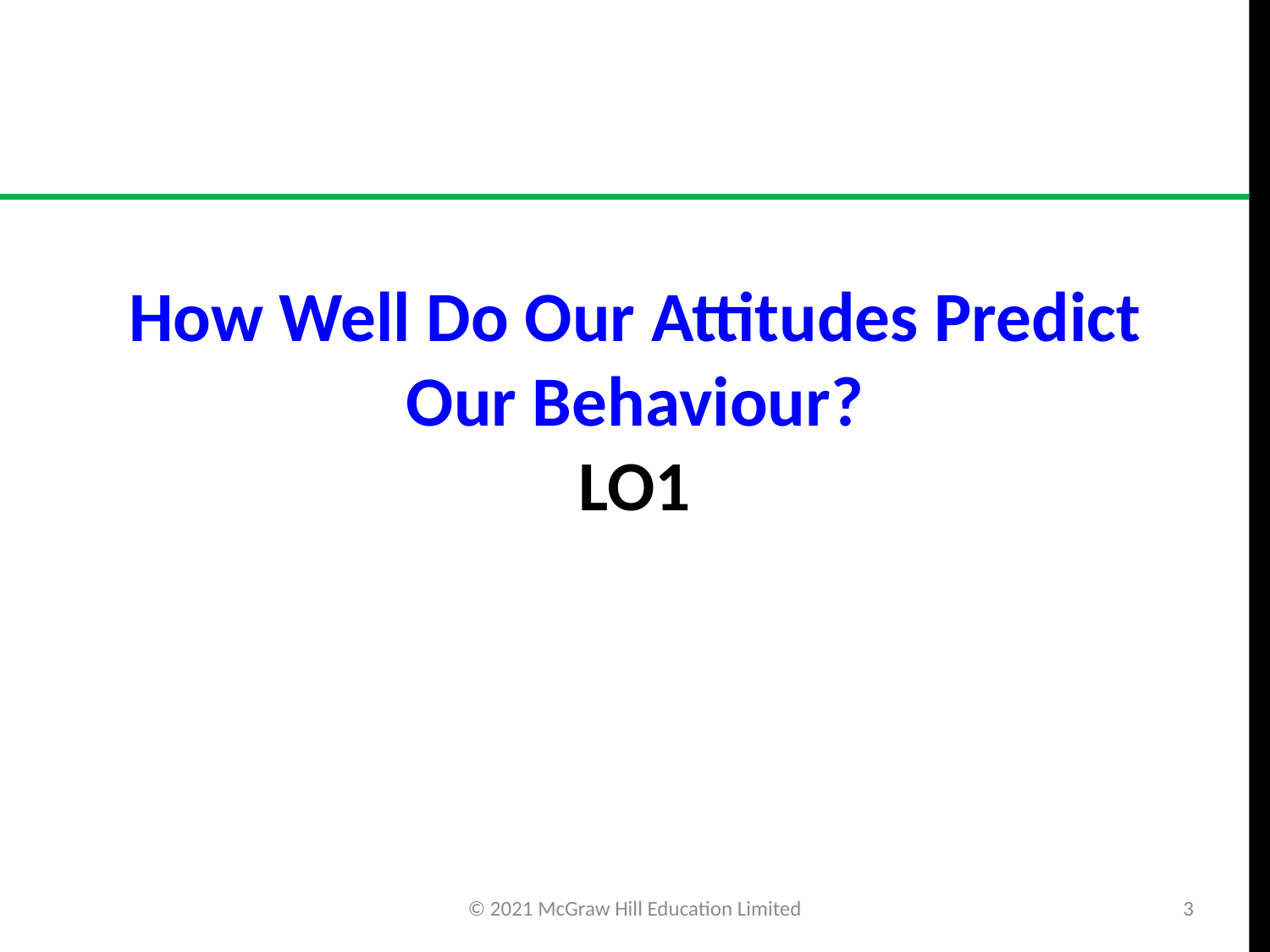

# How Well Do Our Attitudes Predict Our Behaviour? LO1

© 2021 McGraw Hill Education Limited
3